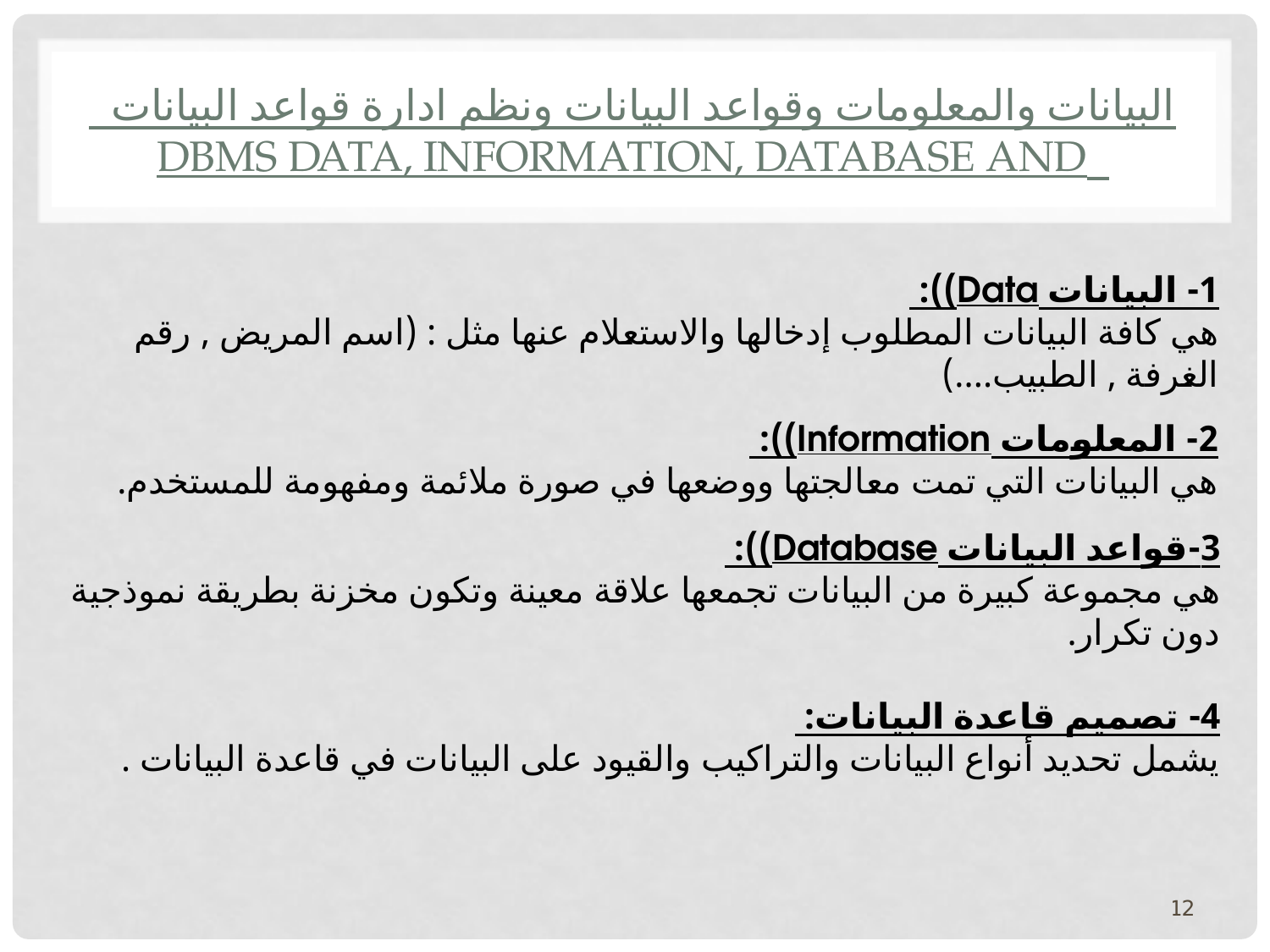

# البيانات والمعلومات وقواعد البيانات ونظم ادارة قواعد البيانات DBMS Data, Information, Database and
1- البيانات Data)):
هي كافة البيانات المطلوب إدخالها والاستعلام عنها مثل : (اسم المريض , رقم الغرفة , الطبيب....)
2- المعلومات Information)):
هي البيانات التي تمت معالجتها ووضعها في صورة ملائمة ومفهومة للمستخدم.
3-قواعد البيانات Database)):
هي مجموعة كبيرة من البيانات تجمعها علاقة معينة وتكون مخزنة بطريقة نموذجية دون تكرار.
4- تصميم قاعدة البيانات:
يشمل تحديد أنواع البيانات والتراكيب والقيود على البيانات في قاعدة البيانات .
12